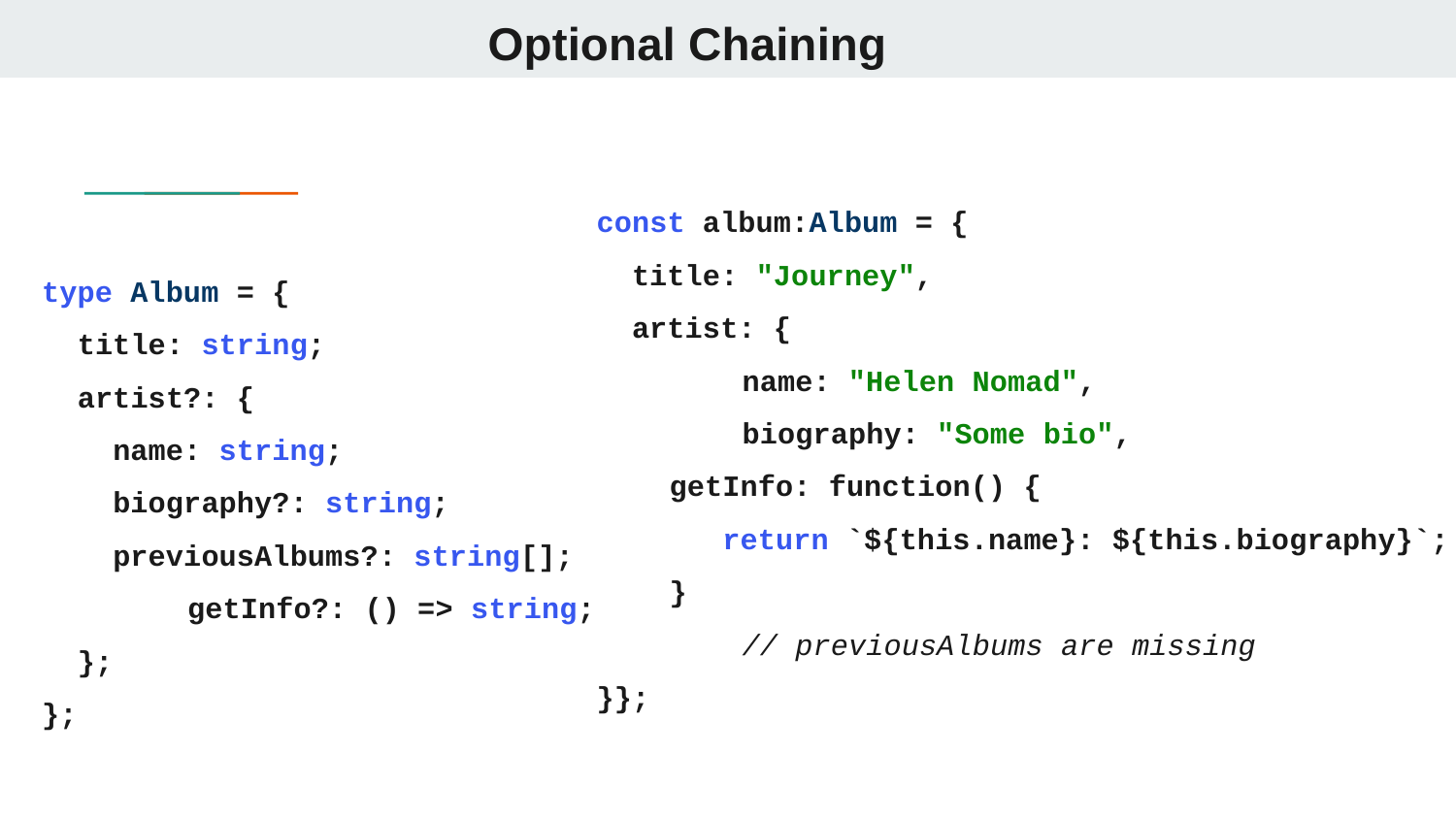

# Optional Chaining
const album:Album = {
  title: "Journey",
  artist: {
   	name: "Helen Nomad",
	biography: "Some bio",
getInfo: function() {
   return `${this.name}: ${this.biography}`;
}
	// previousAlbums are missing
}};

type Album = {
  title: string;
  artist?: {
    name: string;
    biography?: string;
    previousAlbums?: string[];
	getInfo?: () => string;
  };
};